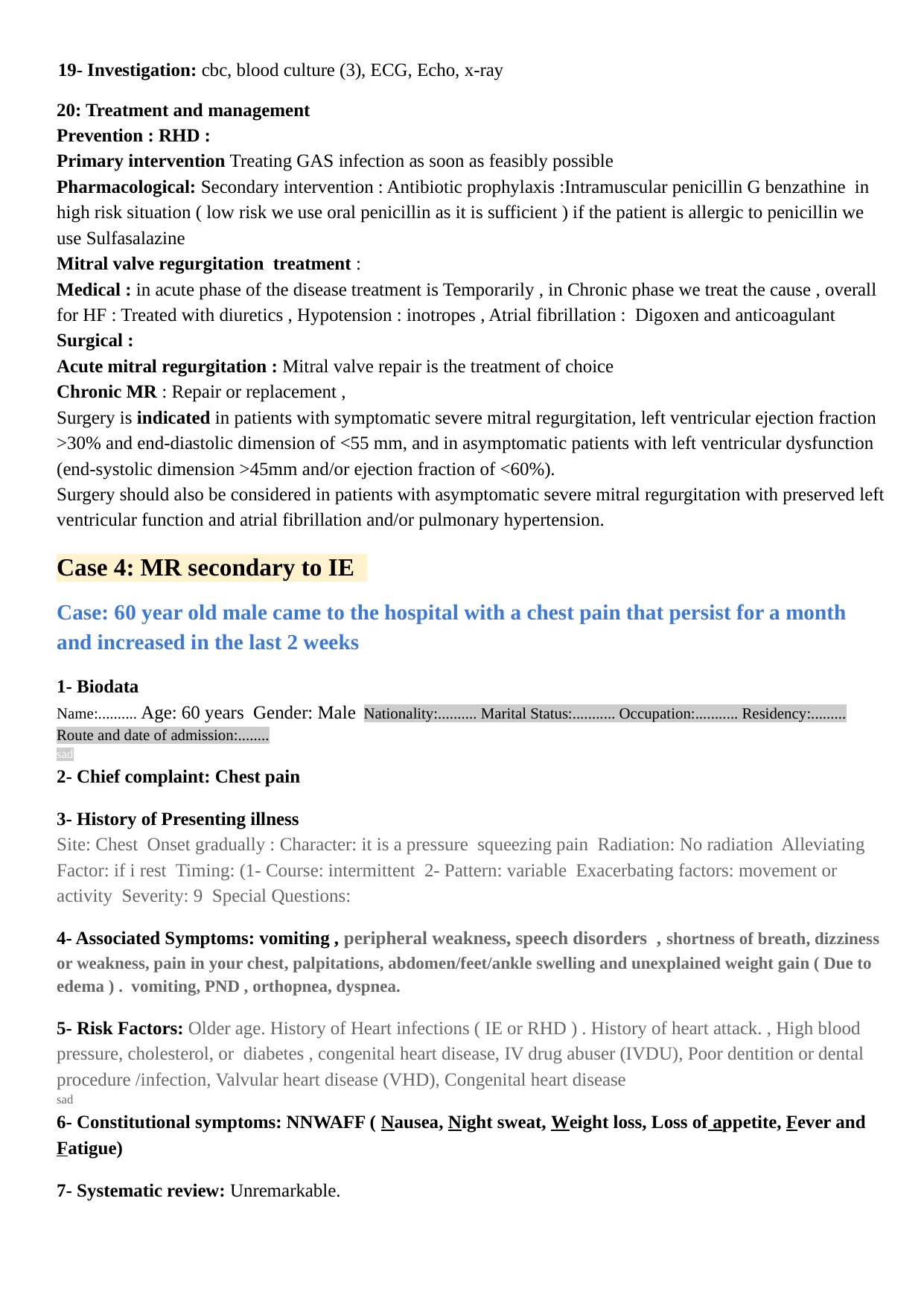

19- Investigation: cbc, blood culture (3), ECG, Echo, x-ray
20: Treatment and management
Prevention : RHD :
Primary intervention Treating GAS infection as soon as feasibly possible
Pharmacological: Secondary intervention : Antibiotic prophylaxis :Intramuscular penicillin G benzathine  in high risk situation ( low risk we use oral penicillin as it is sufficient ) if the patient is allergic to penicillin we use Sulfasalazine
Mitral valve regurgitation  treatment :
Medical : in acute phase of the disease treatment is Temporarily , in Chronic phase we treat the cause , overall for HF : Treated with diuretics , Hypotension : inotropes , Atrial fibrillation :  Digoxen and anticoagulant
Surgical :
Acute mitral regurgitation : Mitral valve repair is the treatment of choice
Chronic MR : Repair or replacement ,
Surgery is indicated in patients with symptomatic severe mitral regurgitation, left ventricular ejection fraction >30% and end-diastolic dimension of <55 mm, and in asymptomatic patients with left ventricular dysfunction (end-systolic dimension >45mm and/or ejection fraction of <60%).
Surgery should also be considered in patients with asymptomatic severe mitral regurgitation with preserved left ventricular function and atrial fibrillation and/or pulmonary hypertension.

Case 4: MR secondary to IE

Case: 60 year old male came to the hospital with a chest pain that persist for a month and increased in the last 2 weeks

1- Biodata
Name:.......... Age: 60 years  Gender: Male  Nationality:.......... Marital Status:........... Occupation:........... Residency:......... Route and date of admission:........
sad
2- Chief complaint: Chest pain
sad
3- History of Presenting illness
Site: Chest  Onset gradually : Character: it is a pressure  squeezing pain  Radiation: No radiation  Alleviating Factor: if i rest  Timing: (1- Course: intermittent  2- Pattern: variable  Exacerbating factors: movement or activity  Severity: 9  Special Questions:
sad
4- Associated Symptoms: vomiting , peripheral weakness, speech disorders  , shortness of breath, dizziness or weakness, pain in your chest, palpitations, abdomen/feet/ankle swelling and unexplained weight gain ( Due to edema ) .  vomiting, PND , orthopnea, dyspnea.
sadsad
5- Risk Factors: Older age. History of Heart infections ( IE or RHD ) . History of heart attack. , High blood pressure, cholesterol, or  diabetes , congenital heart disease, IV drug abuser (IVDU), Poor dentition or dental procedure /infection, Valvular heart disease (VHD), Congenital heart disease
sad
6- Constitutional symptoms: NNWAFF ( Nausea, Night sweat, Weight loss, Loss of appetite, Fever and Fatigue)
sad
7- Systematic review: Unremarkable.